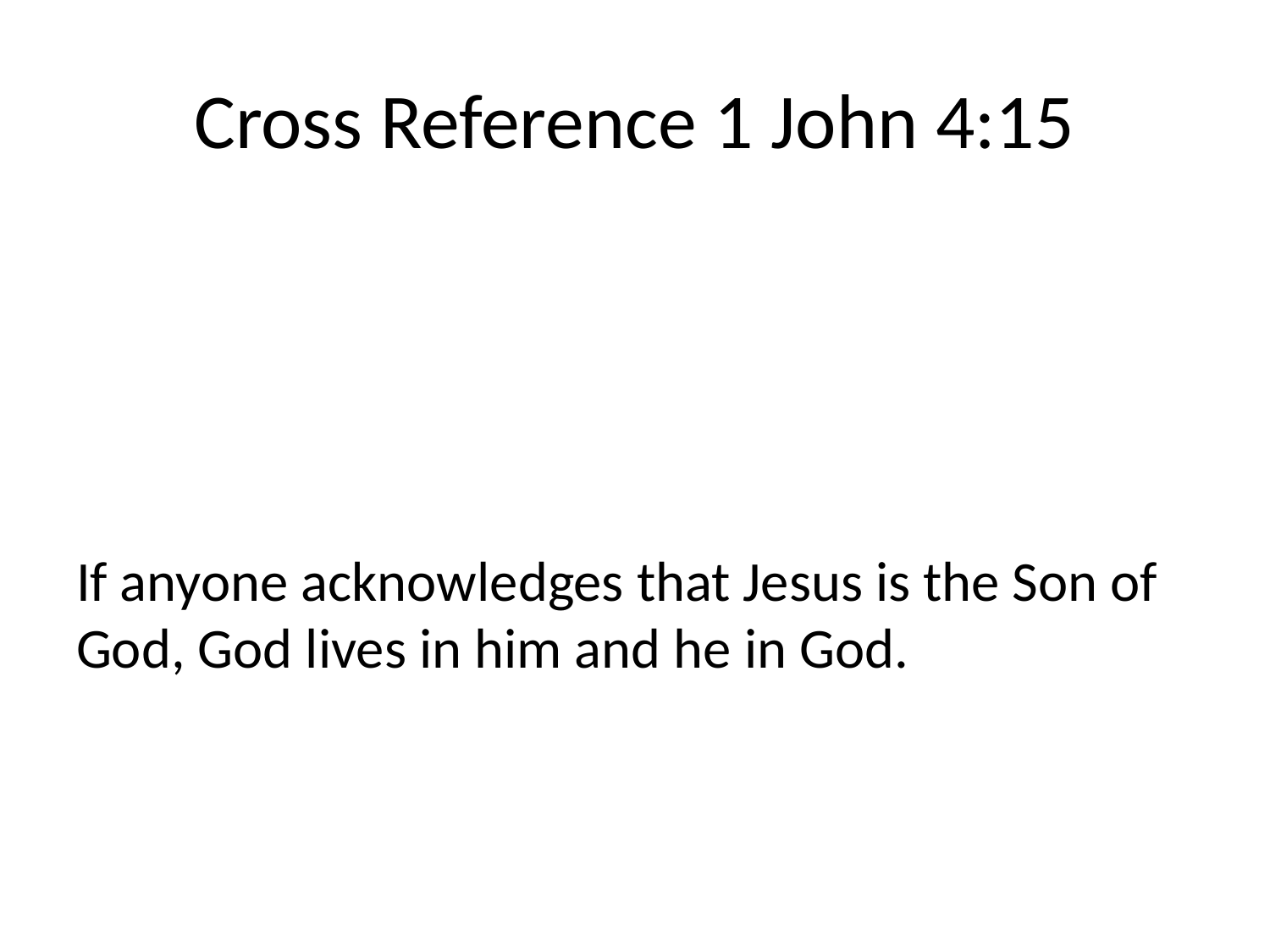

# Cross Reference 1 John 4:15

If anyone acknowledges that Jesus is the Son of God, God lives in him and he in God.